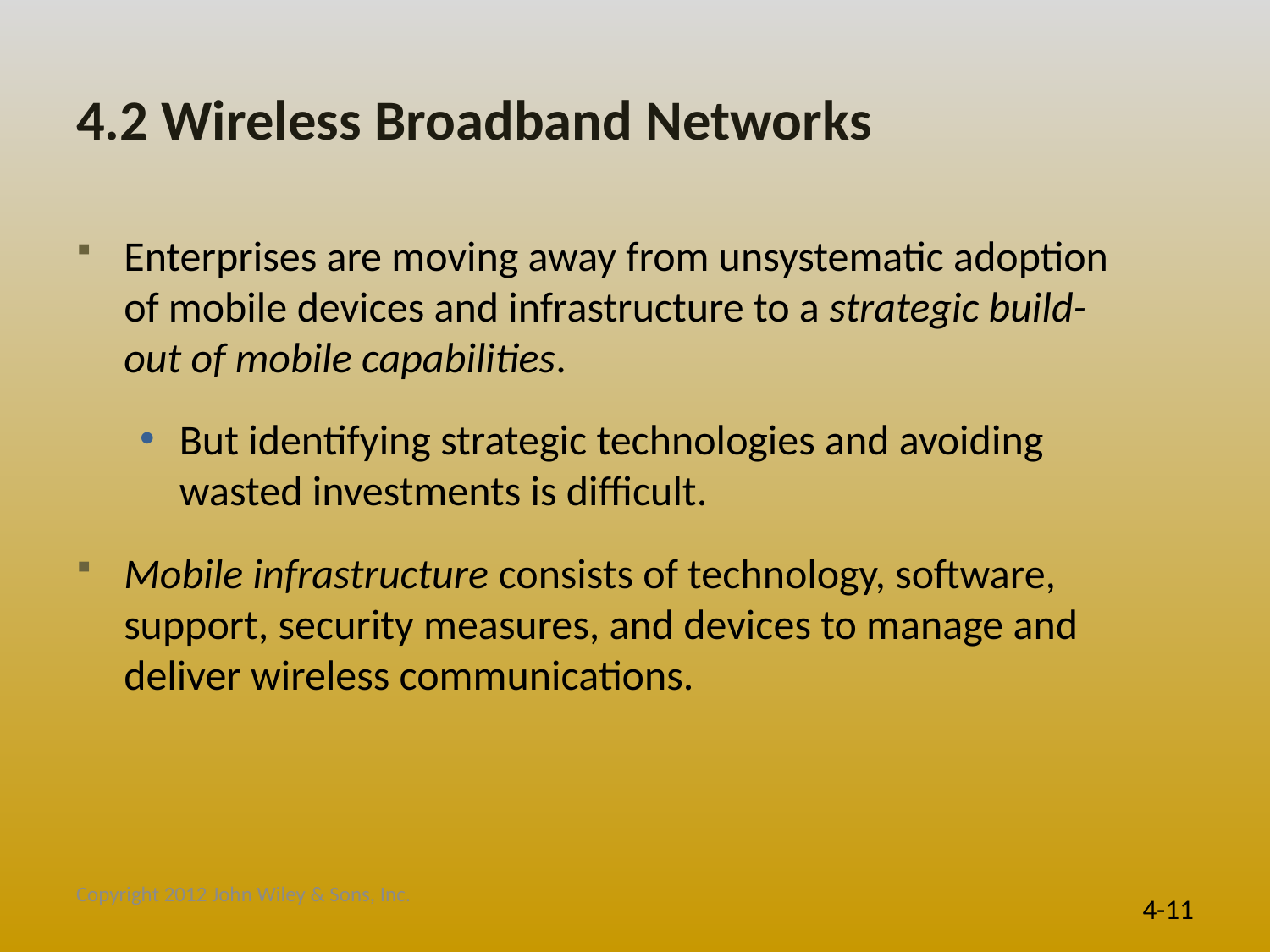

# 4.2 Wireless Broadband Networks
Enterprises are moving away from unsystematic adoption of mobile devices and infrastructure to a strategic build-out of mobile capabilities.
But identifying strategic technologies and avoiding wasted investments is difficult.
Mobile infrastructure consists of technology, software, support, security measures, and devices to manage and deliver wireless communications.
Copyright 2012 John Wiley & Sons, Inc.
4-11